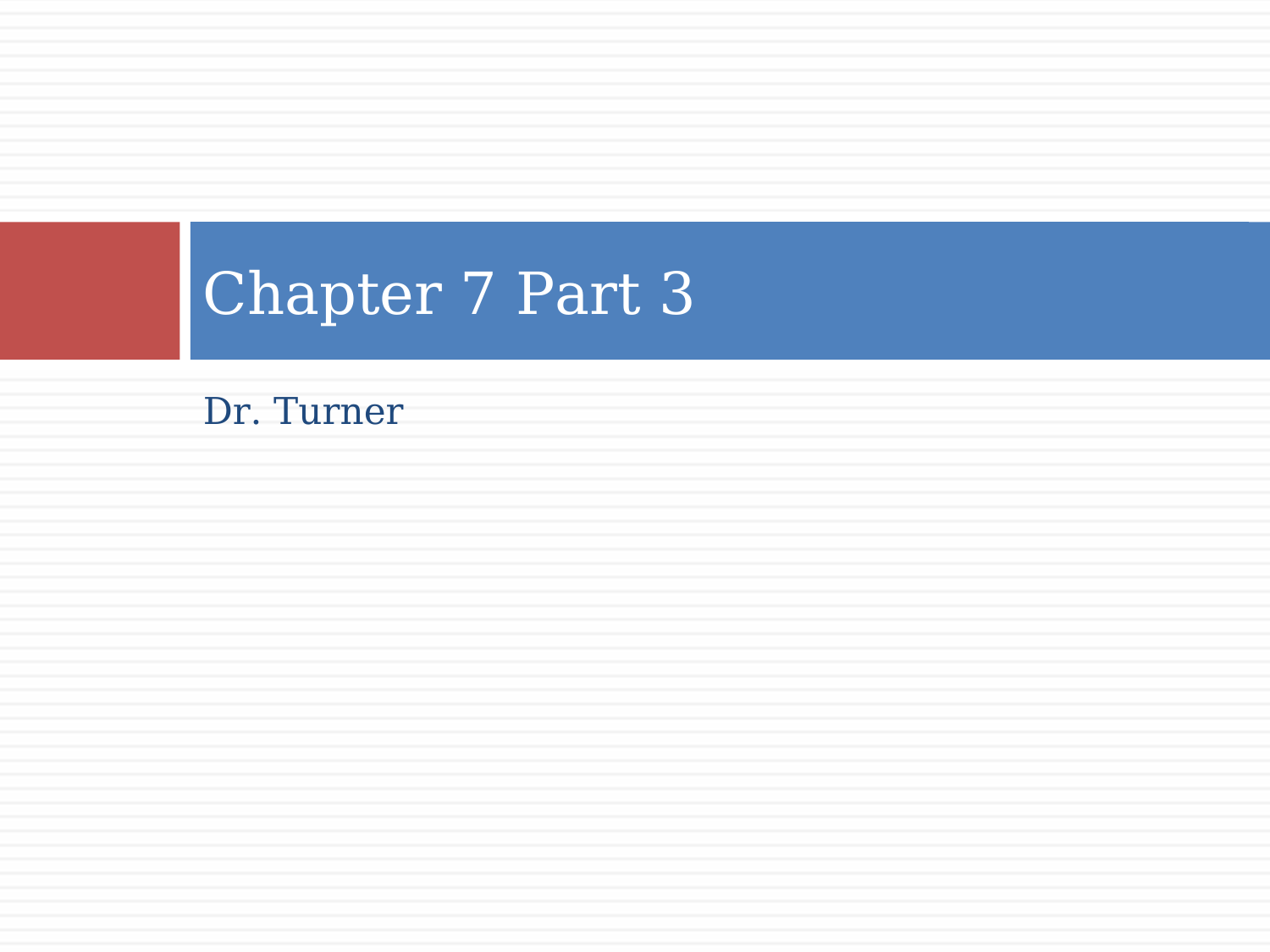

# Chapter 7 Part 3
Dr. Turner